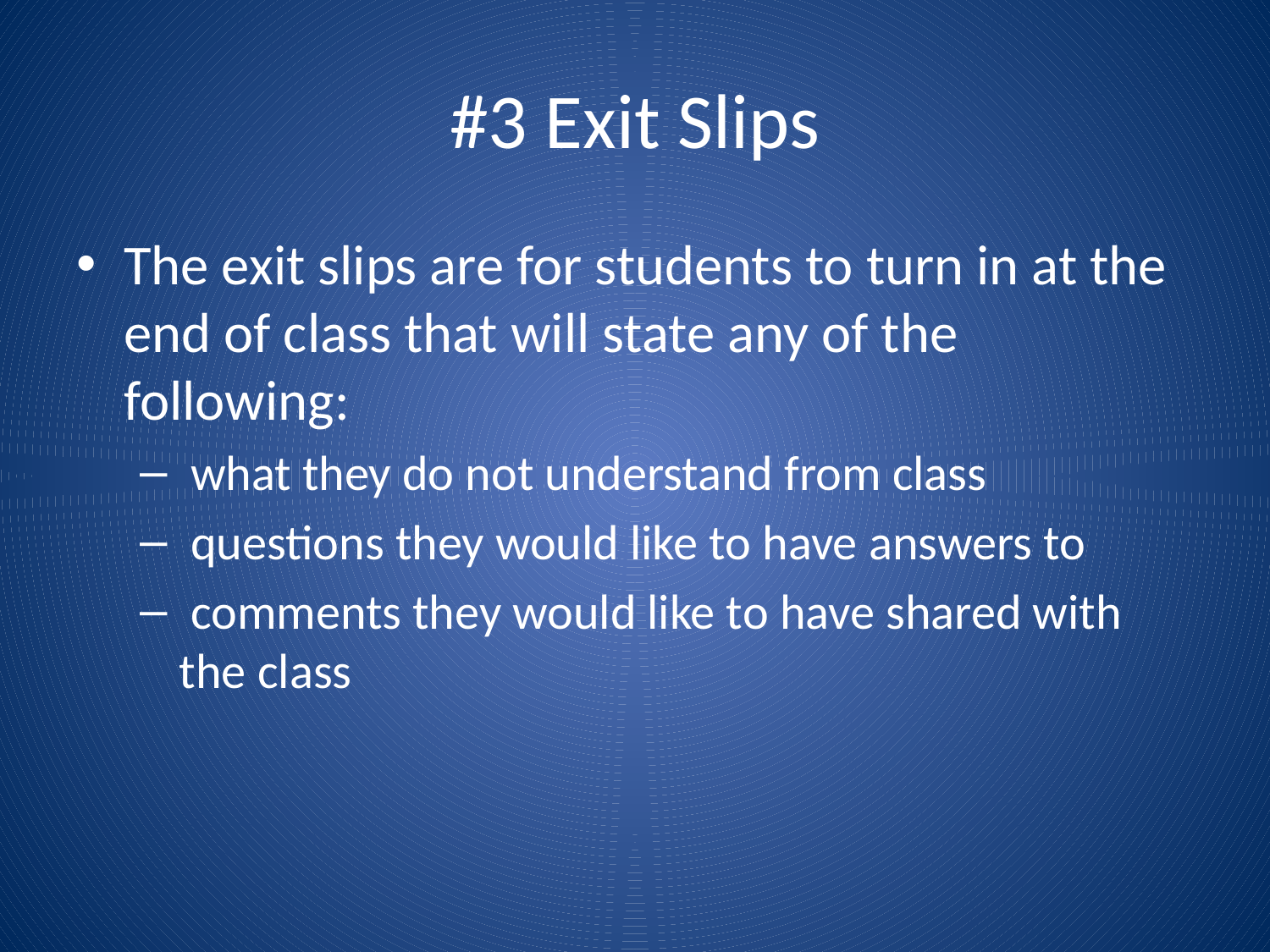

# #3 Exit Slips
The exit slips are for students to turn in at the end of class that will state any of the following:
 what they do not understand from class
 questions they would like to have answers to
 comments they would like to have shared with the class